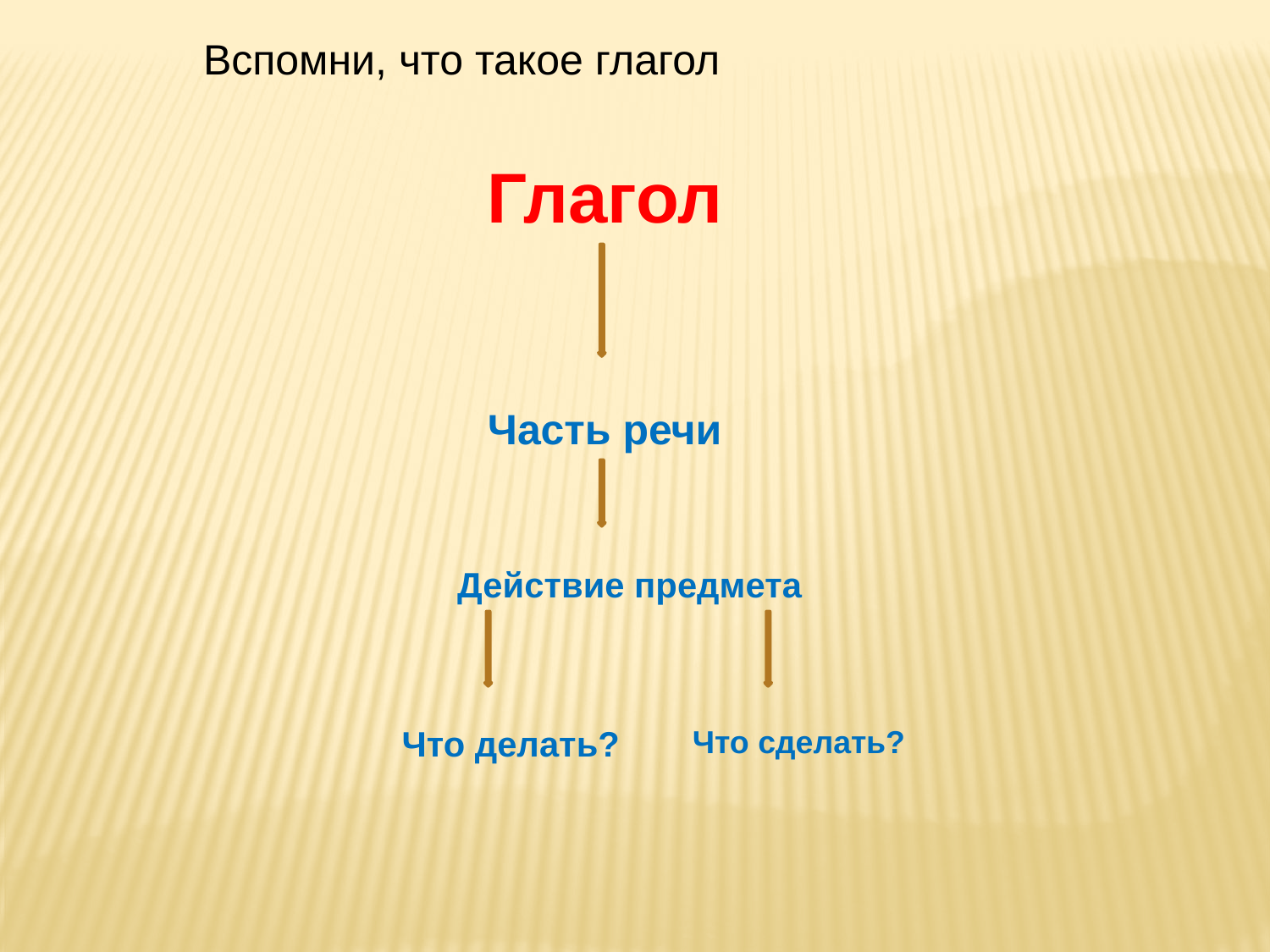

Вспомни, что такое глагол
Глагол

Часть речи

Действие предмета

Что делать?
Что сделать?